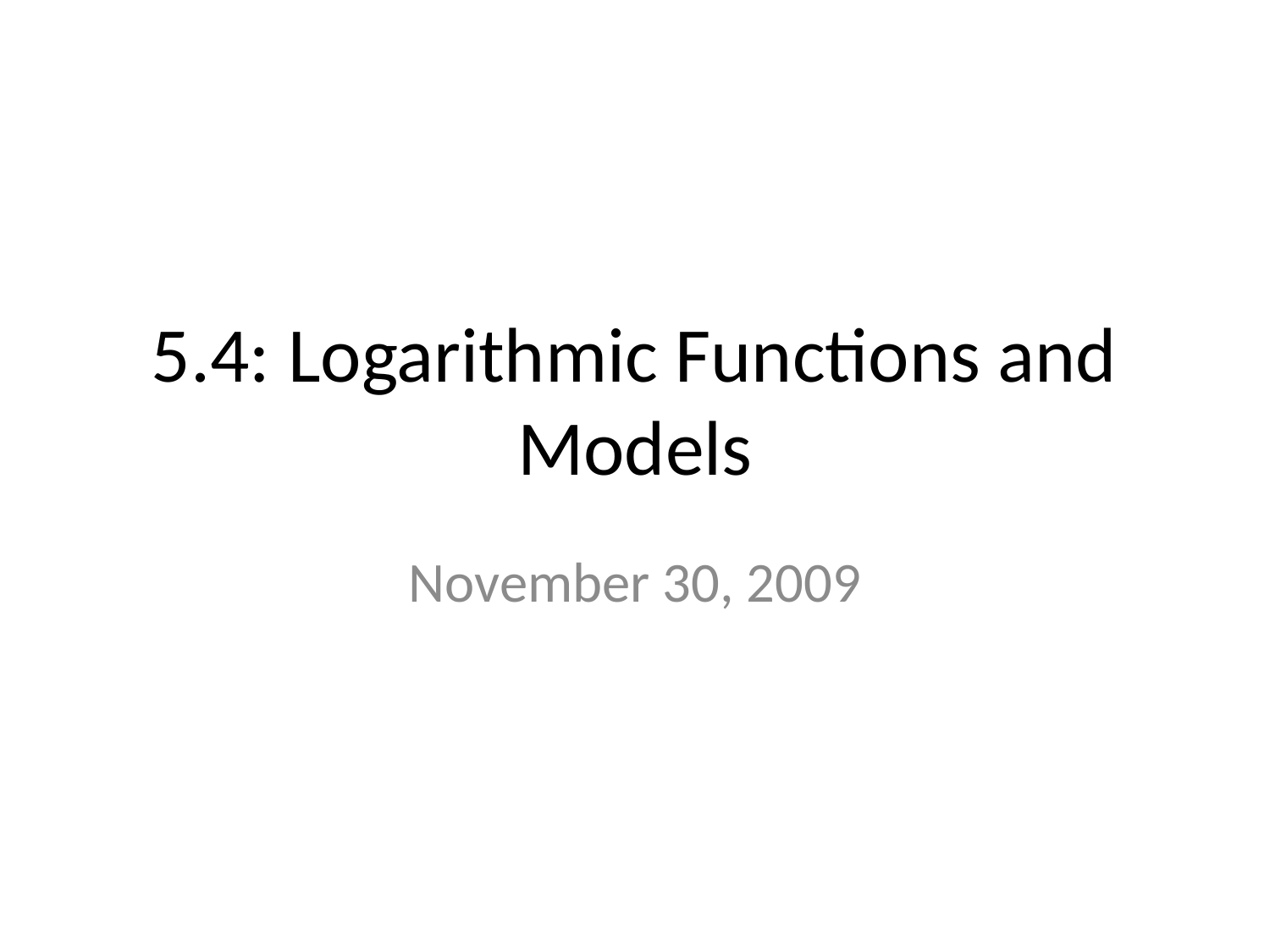

# 5.4: Logarithmic Functions and Models
November 30, 2009